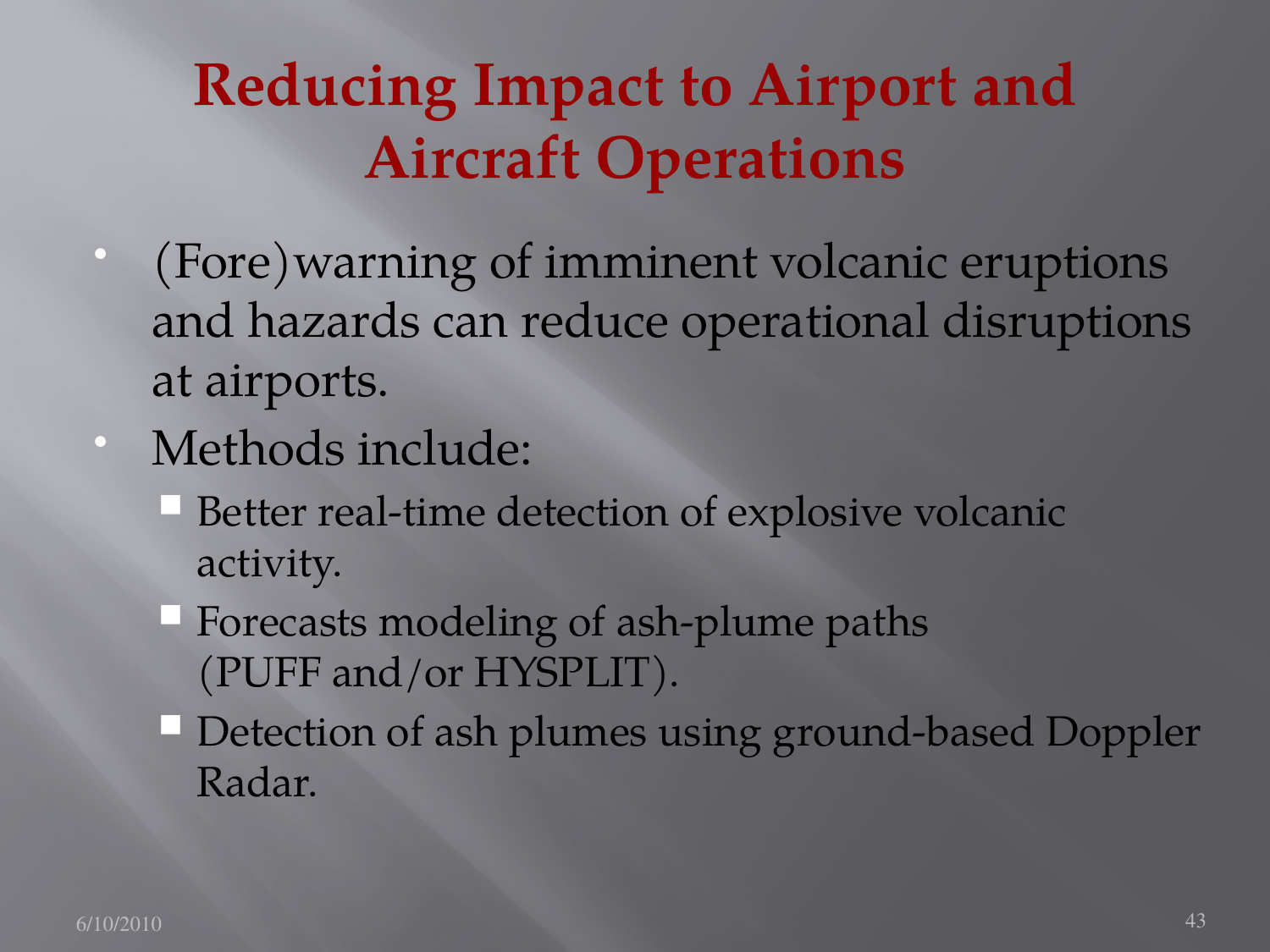

# Reducing Impact to Airport and Aircraft Operations
(Fore)warning of imminent volcanic eruptions and hazards can reduce operational disruptions at airports.
Methods include:
Better real-time detection of explosive volcanic activity.
Forecasts modeling of ash-plume paths               (PUFF and/or HYSPLIT).
Detection of ash plumes using ground-based Doppler Radar.

6/10/2010
43